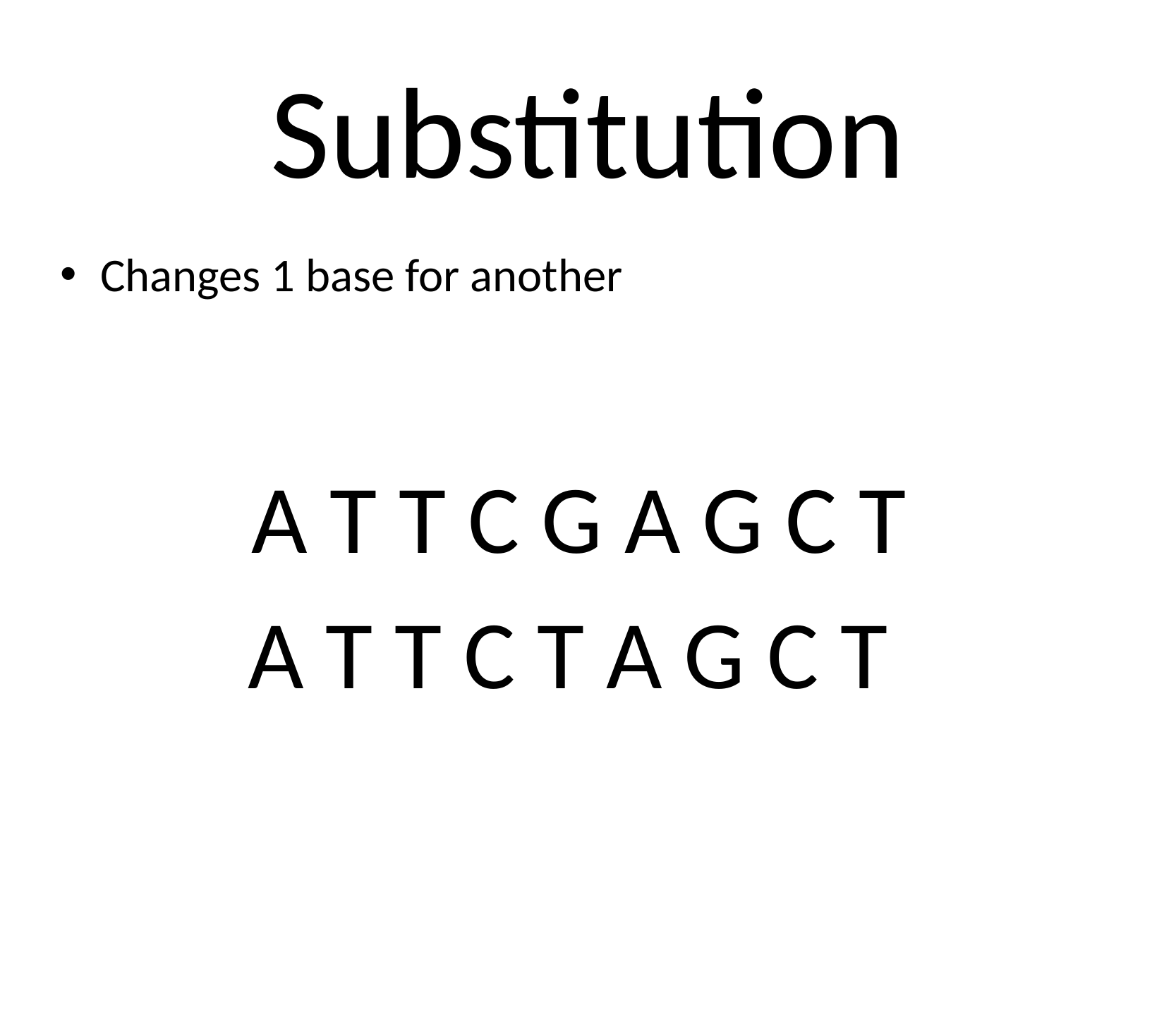

# Substitution
Changes 1 base for another

A T T C G A G C T
A T T C T A G C T